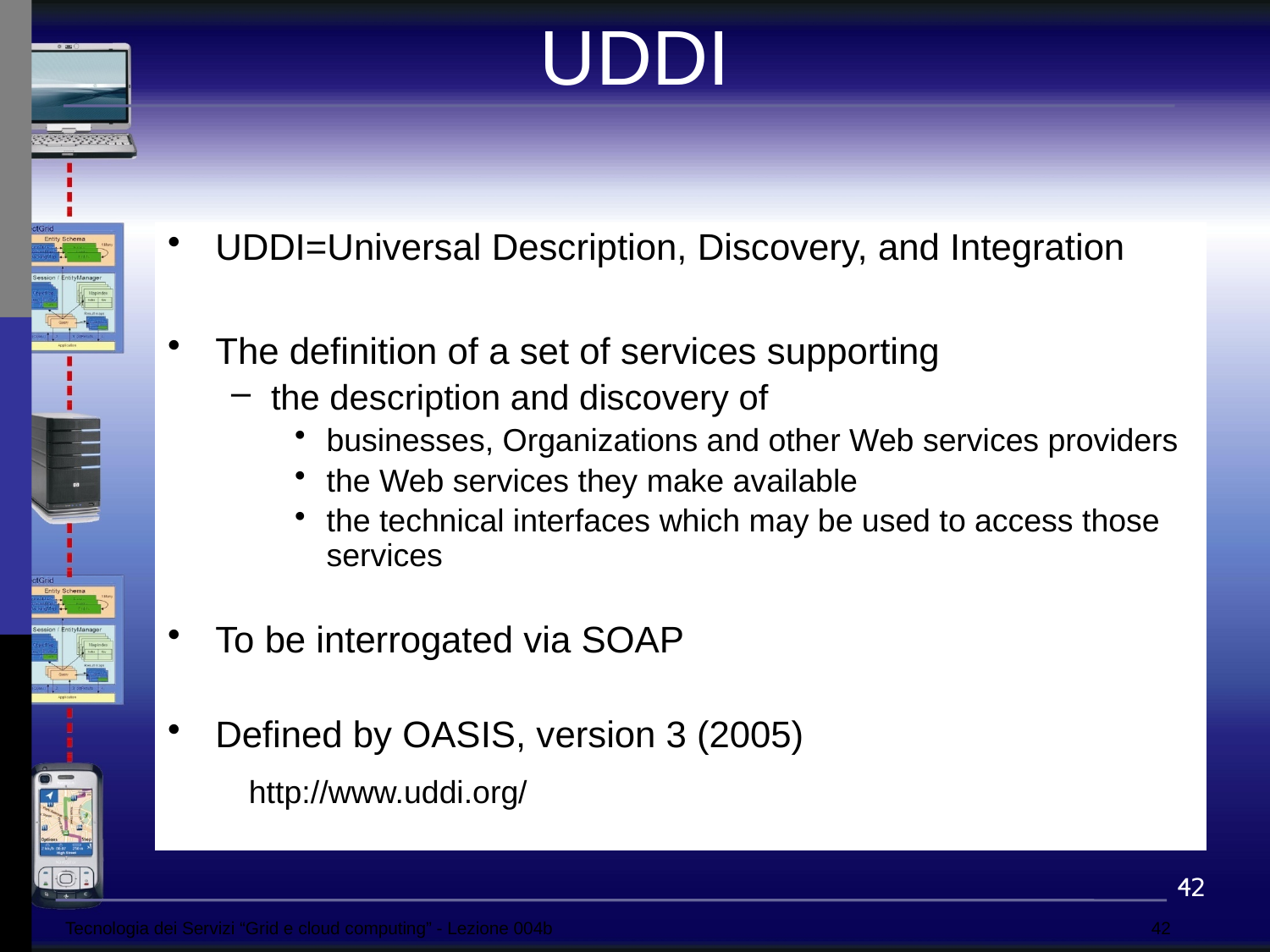

UDDI=Universal Description, Discovery, and Integration

The definition of a set of services supporting
the description and discovery of
businesses, Organizations and other Web services providers
the Web services they make available
the technical interfaces which may be used to access those services

To be interrogated via SOAP

Defined by OASIS, version 3 (2005)

UDDI
http://www.uddi.org/